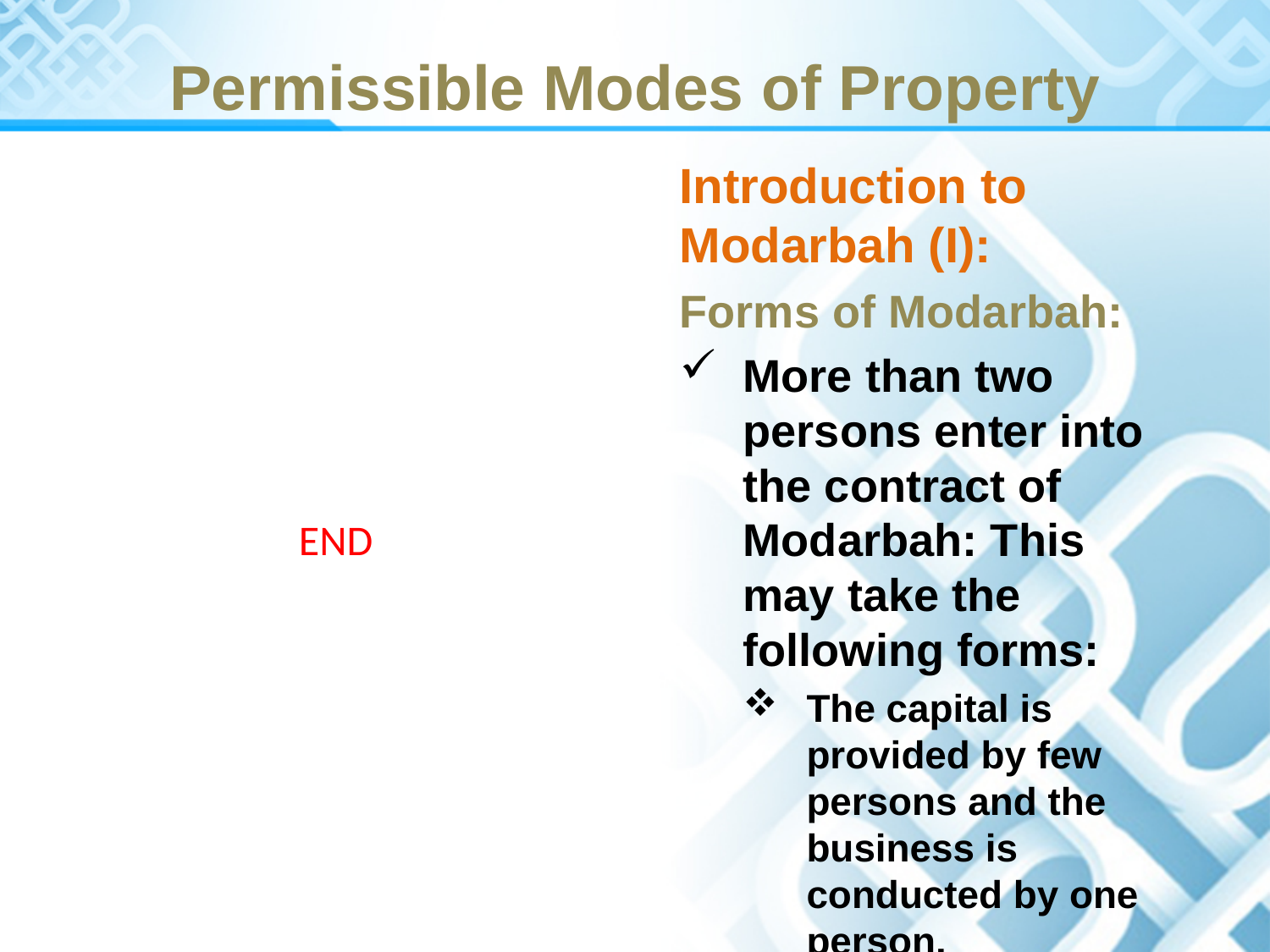

Permissible Modes of Property
Introduction to Modarbah (I):
Forms of Modarbah:
More than two persons enter into the contract of Modarbah: This may take the following forms:
The capital is provided by few persons and the business is conducted by one person.
END